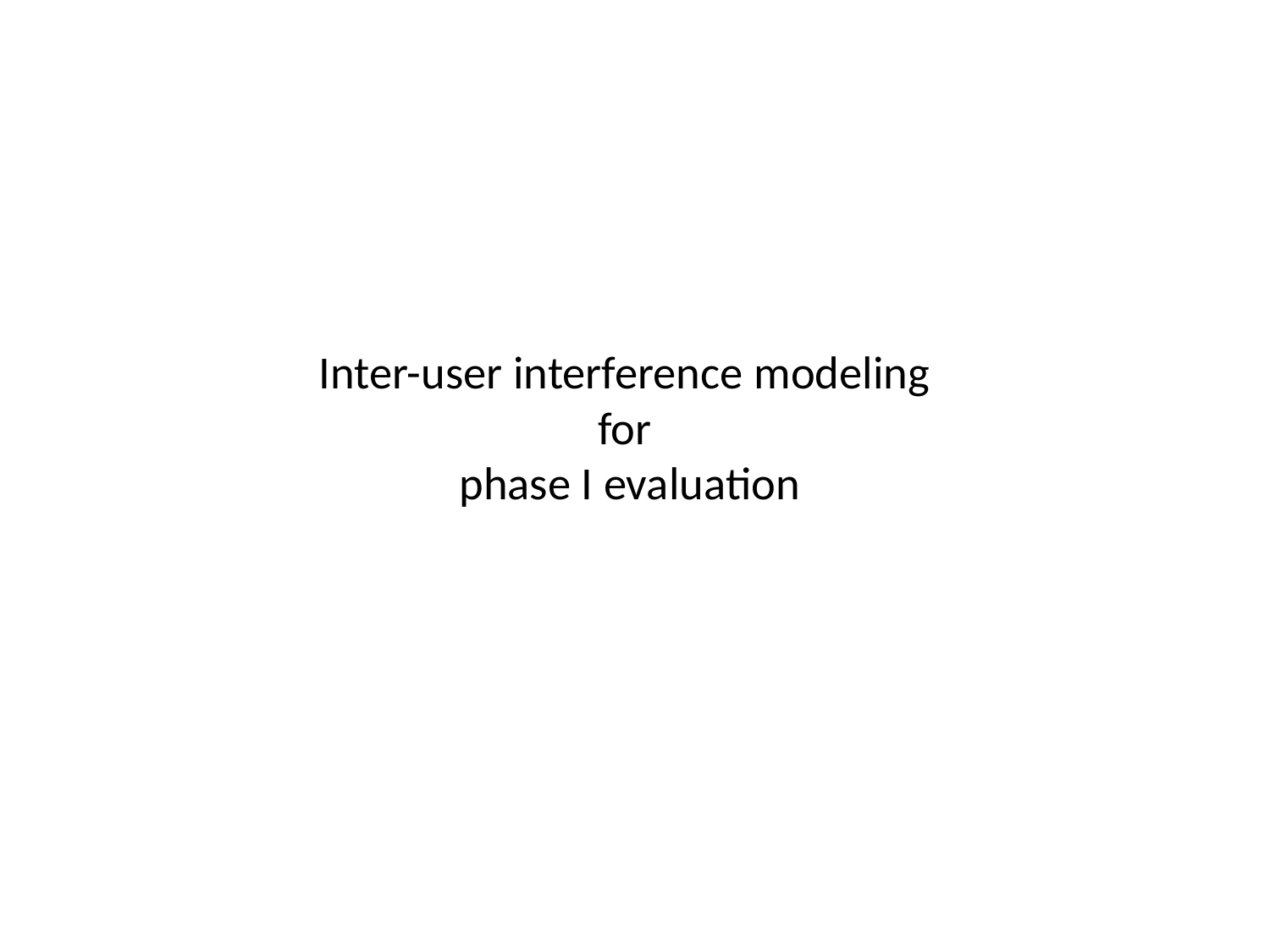

# Inter-user interference modeling for phase I evaluation